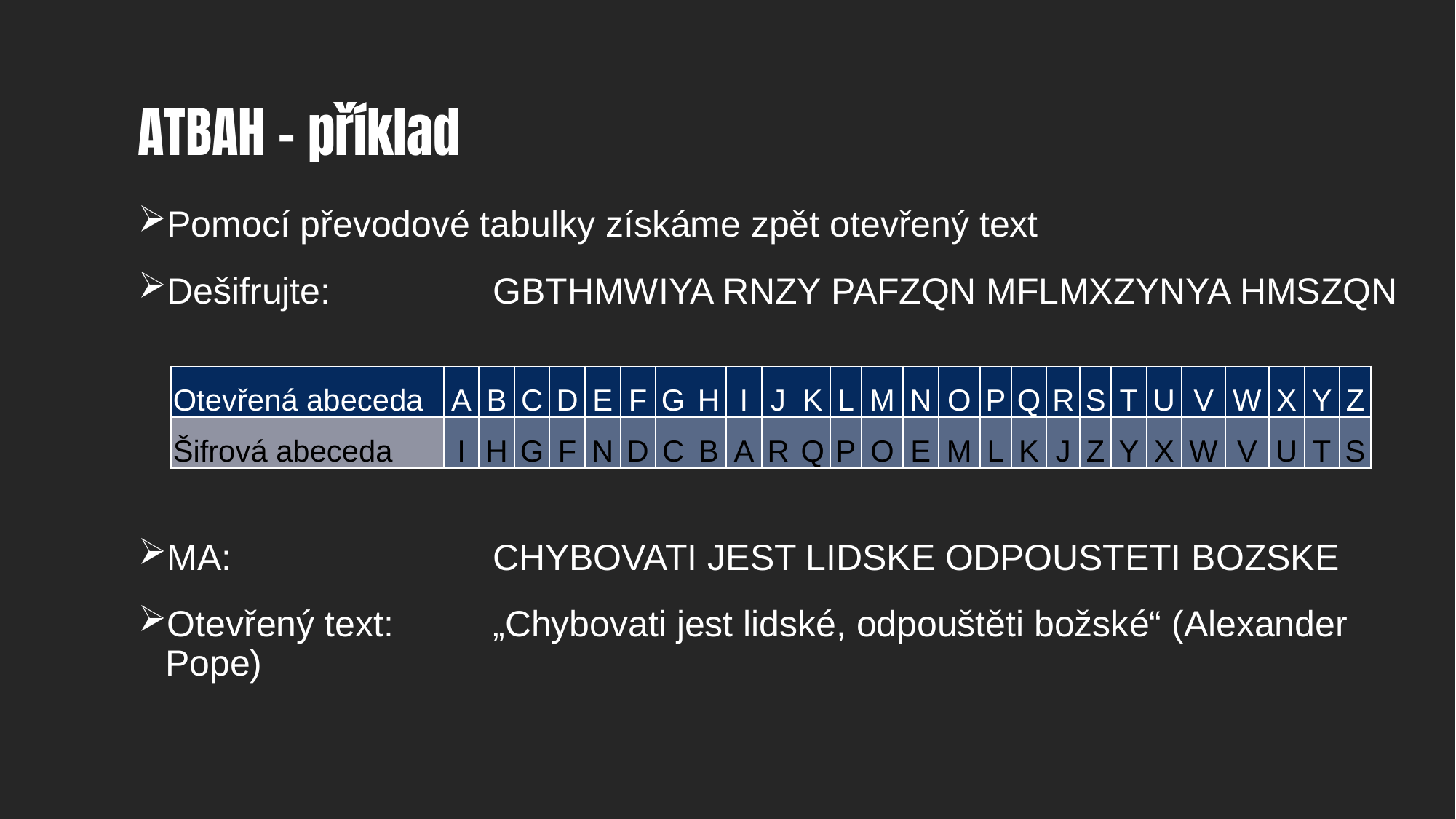

# ATBAH - příklad
Pomocí převodové tabulky získáme zpět otevřený text
Dešifrujte:		GBTHMWIYA RNZY PAFZQN MFLMXZYNYA HMSZQN

MA:			CHYBOVATI JEST LIDSKE ODPOUSTETI BOZSKE
Otevřený text:  	„Chybovati jest lidské, odpouštěti božské“ (Alexander Pope)

| Otevřená abeceda | A | B | C | D | E | F | G | H | I | J | K | L | M | N | O | P | Q | R | S | T | U | V | W | X | Y | Z |
| --- | --- | --- | --- | --- | --- | --- | --- | --- | --- | --- | --- | --- | --- | --- | --- | --- | --- | --- | --- | --- | --- | --- | --- | --- | --- | --- |
| Šifrová abeceda | I | H | G | F | N | D | C | B | A | R | Q | P | O | E | M | L | K | J | Z | Y | X | W | V | U | T | S |